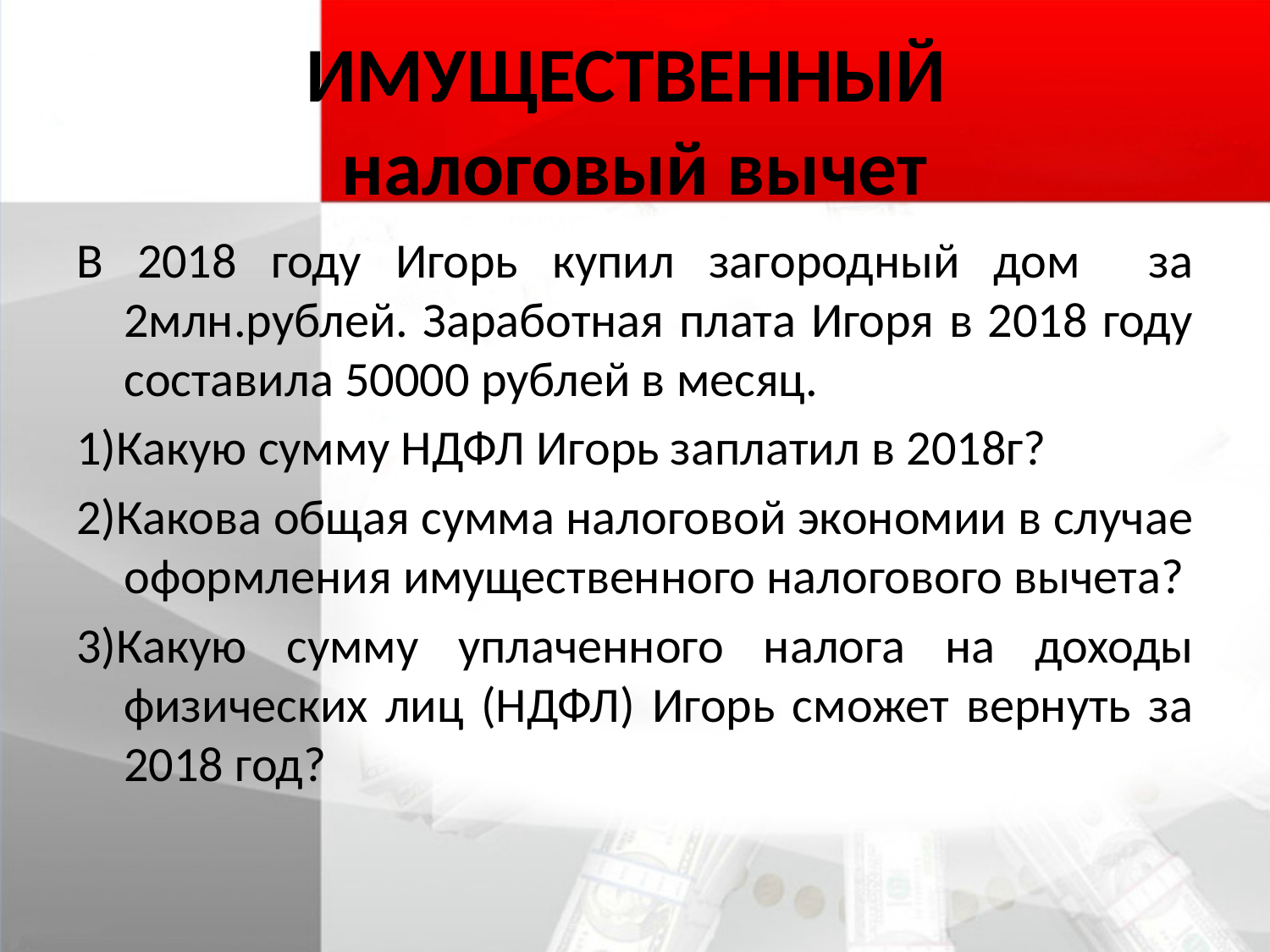

# ИМУЩЕСТВЕННЫЙ налоговый вычет
В 2018 году Игорь купил загородный дом  за 2млн.рублей. Заработная плата Игоря в 2018 году составила 50000 рублей в месяц.
1)Какую сумму НДФЛ Игорь заплатил в 2018г?
2)Какова общая сумма налоговой экономии в случае оформления имущественного налогового вычета?
3)Какую сумму уплаченного налога на доходы физических лиц (НДФЛ) Игорь сможет вернуть за 2018 год?